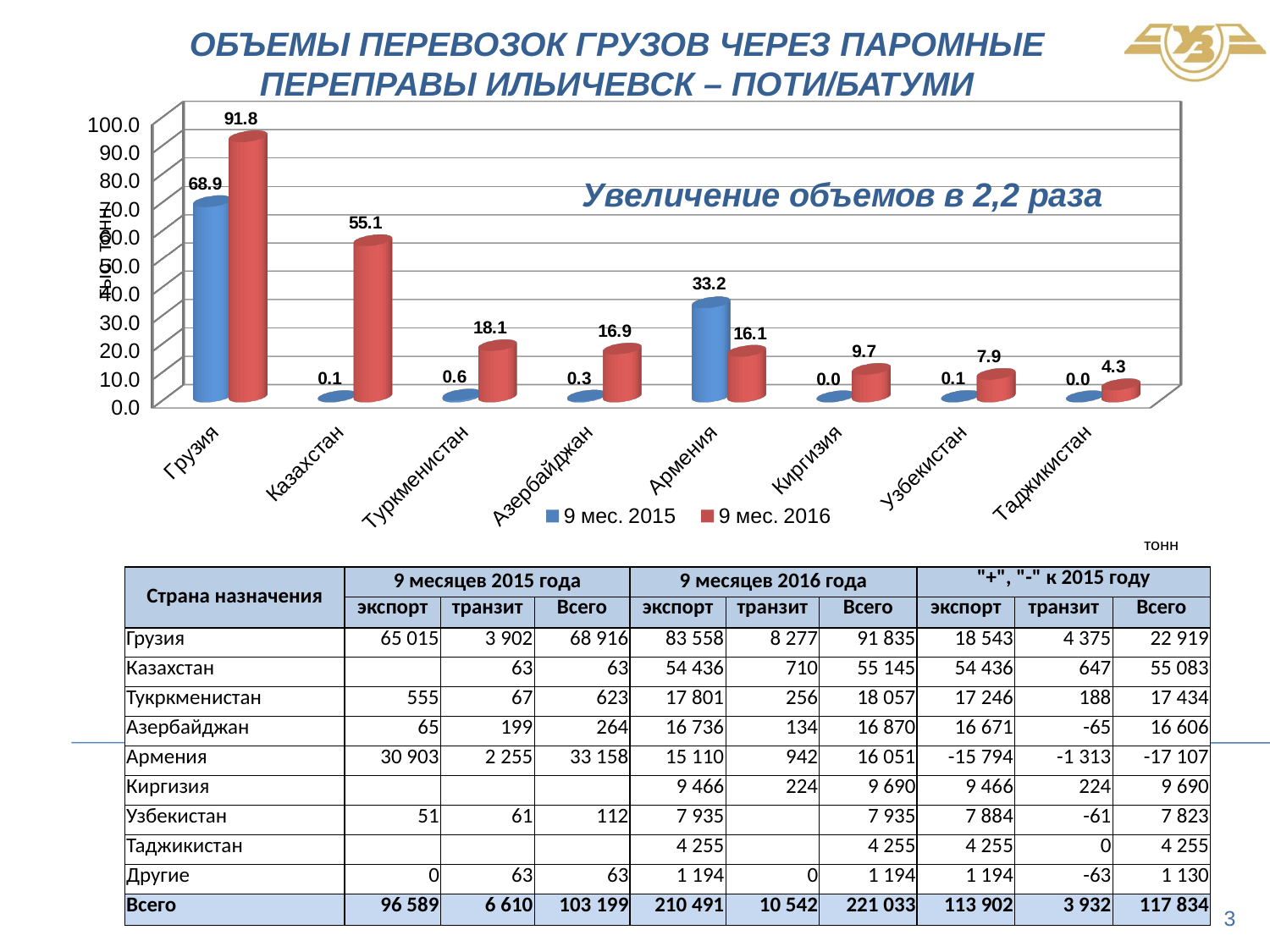

ОБЪЕМЫ ПЕРЕВОЗОК ГРУЗОВ ЧЕРЕЗ ПАРОМНЫЕ ПЕРЕПРАВЫ ИЛЬИЧЕВСК – ПОТИ/БАТУМИ

[unsupported chart]

|  |  |  |  |  |  |  |  |  | тонн |
| --- | --- | --- | --- | --- | --- | --- | --- | --- | --- |
| Страна назначения | 9 месяцев 2015 года |  |  | 9 месяцев 2016 года |  |  | "+", "-" к 2015 году |  |  |
|  | экспорт | транзит | Всего | экспорт | транзит | Всего | экспорт | транзит | Всего |
| Грузия | 65 015 | 3 902 | 68 916 | 83 558 | 8 277 | 91 835 | 18 543 | 4 375 | 22 919 |
| Казахстан |  | 63 | 63 | 54 436 | 710 | 55 145 | 54 436 | 647 | 55 083 |
| Тукркменистан | 555 | 67 | 623 | 17 801 | 256 | 18 057 | 17 246 | 188 | 17 434 |
| Азербайджан | 65 | 199 | 264 | 16 736 | 134 | 16 870 | 16 671 | -65 | 16 606 |
| Армения | 30 903 | 2 255 | 33 158 | 15 110 | 942 | 16 051 | -15 794 | -1 313 | -17 107 |
| Киргизия |  |  |  | 9 466 | 224 | 9 690 | 9 466 | 224 | 9 690 |
| Узбекистан | 51 | 61 | 112 | 7 935 |  | 7 935 | 7 884 | -61 | 7 823 |
| Таджикистан |  |  |  | 4 255 |  | 4 255 | 4 255 | 0 | 4 255 |
| Другие | 0 | 63 | 63 | 1 194 | 0 | 1 194 | 1 194 | -63 | 1 130 |
| Всего | 96 589 | 6 610 | 103 199 | 210 491 | 10 542 | 221 033 | 113 902 | 3 932 | 117 834 |
3